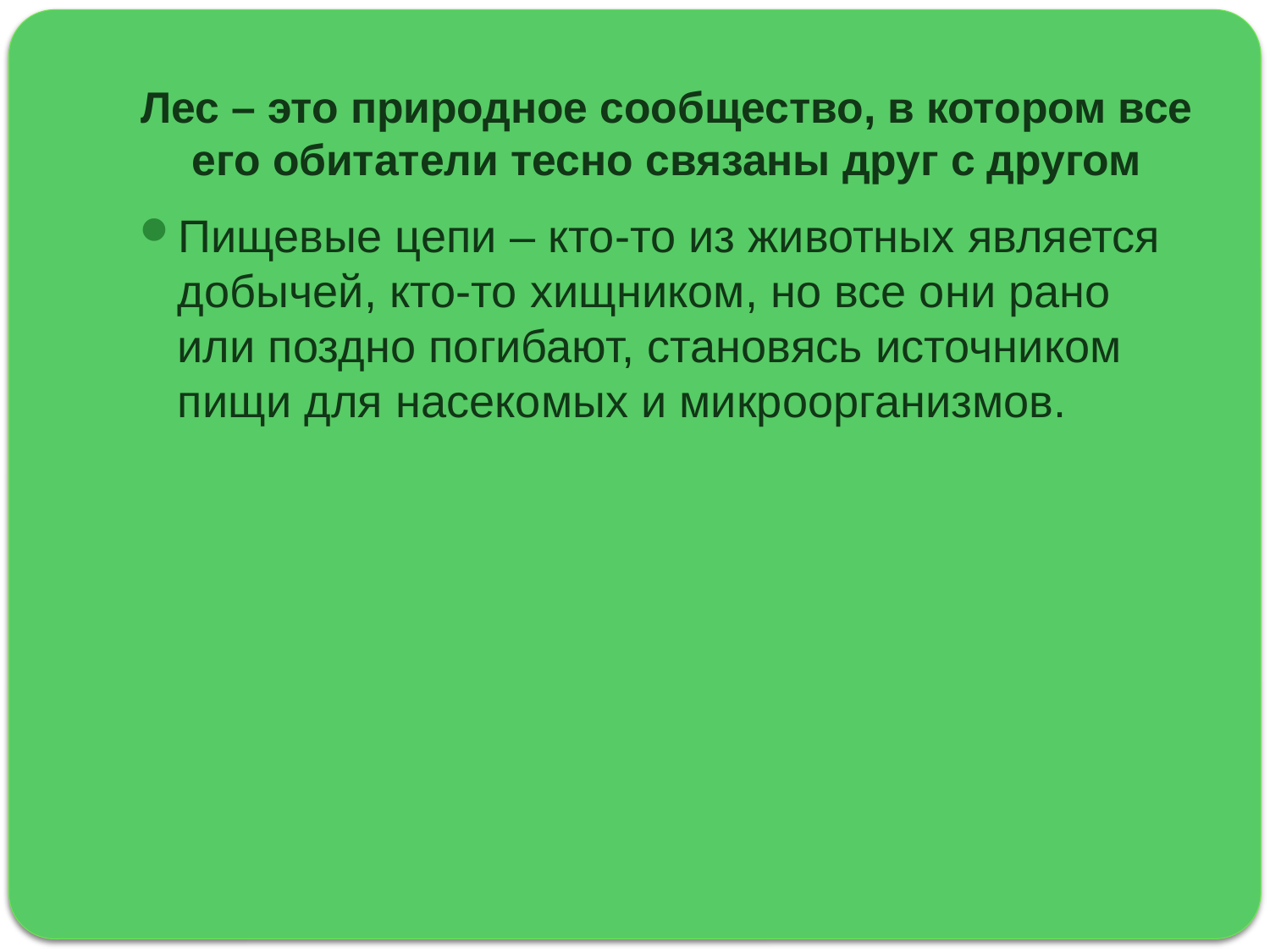

# Лес – это природное сообщество, в котором все его обитатели тесно связаны друг с другом
Пищевые цепи – кто-то из животных является добычей, кто-то хищником, но все они рано или поздно погибают, становясь источником пищи для насекомых и микроорганизмов.